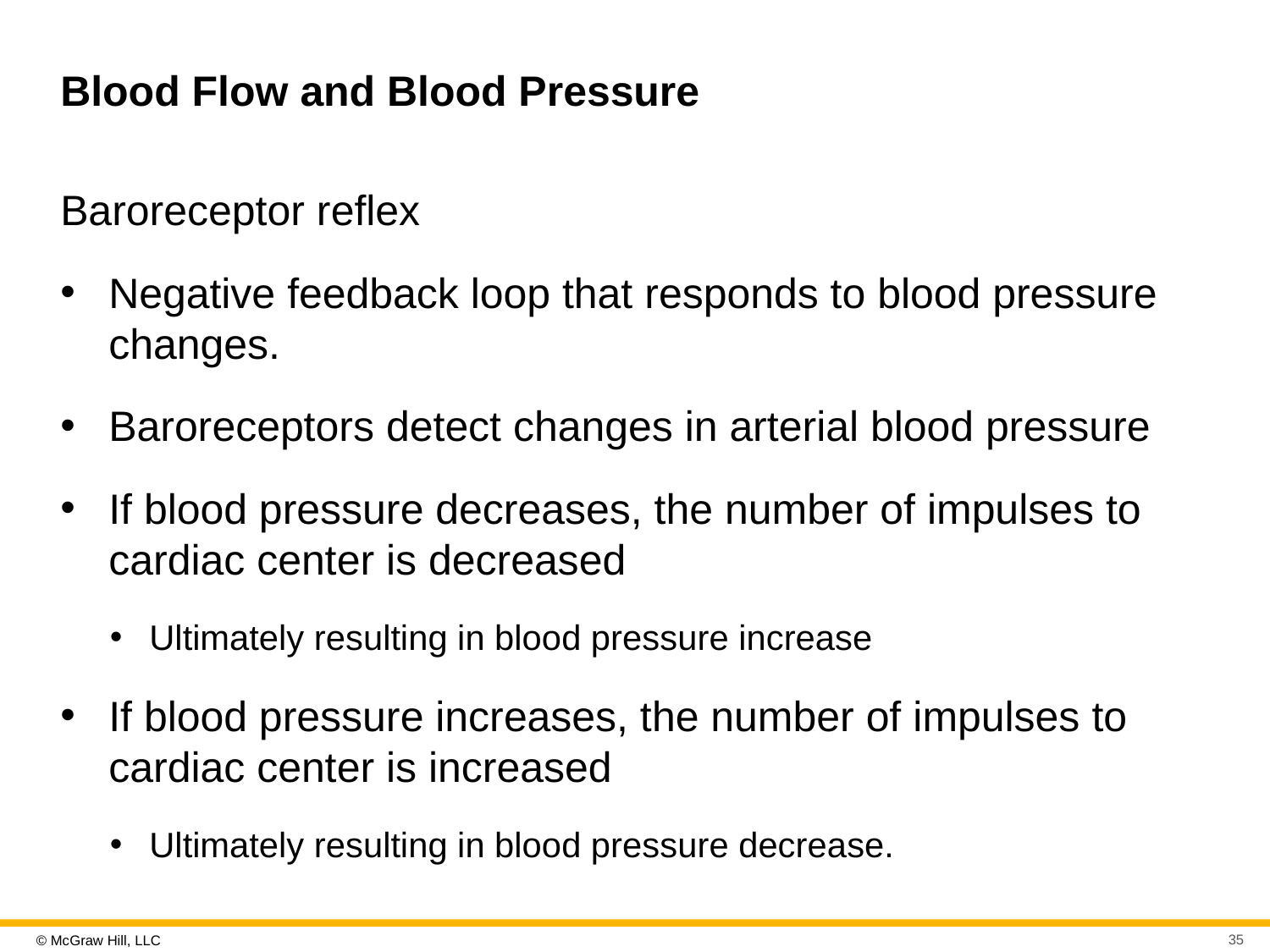

# Blood Flow and Blood Pressure
Baroreceptor reflex
Negative feedback loop that responds to blood pressure changes.
Baroreceptors detect changes in arterial blood pressure
If blood pressure decreases, the number of impulses to cardiac center is decreased
Ultimately resulting in blood pressure increase
If blood pressure increases, the number of impulses to cardiac center is increased
Ultimately resulting in blood pressure decrease.
35